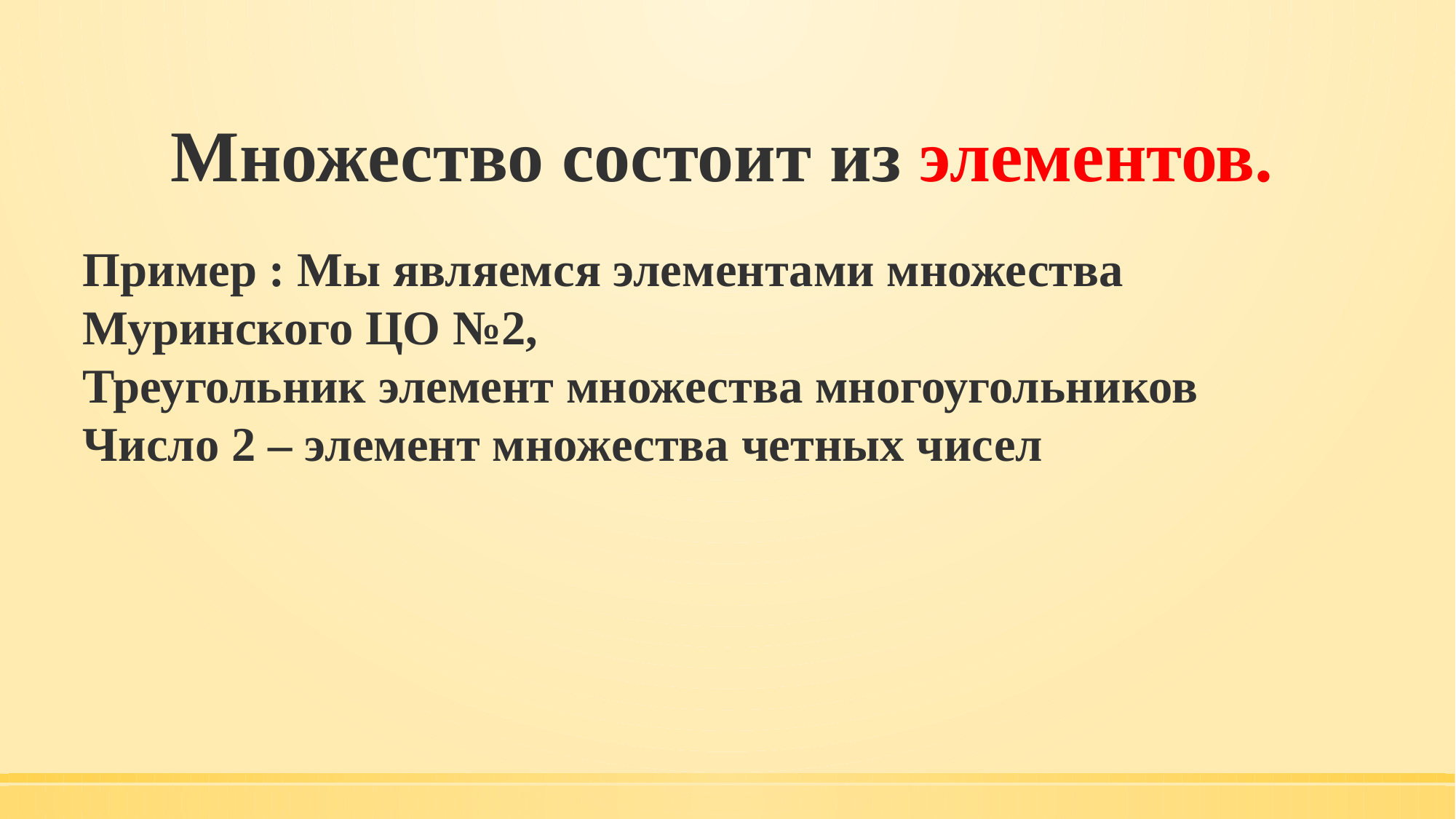

# Множество состоит из элементов.
Пример : Мы являемся элементами множества  Муринского ЦО №2,
Треугольник элемент множества многоугольников
Число 2 – элемент множества четных чисел